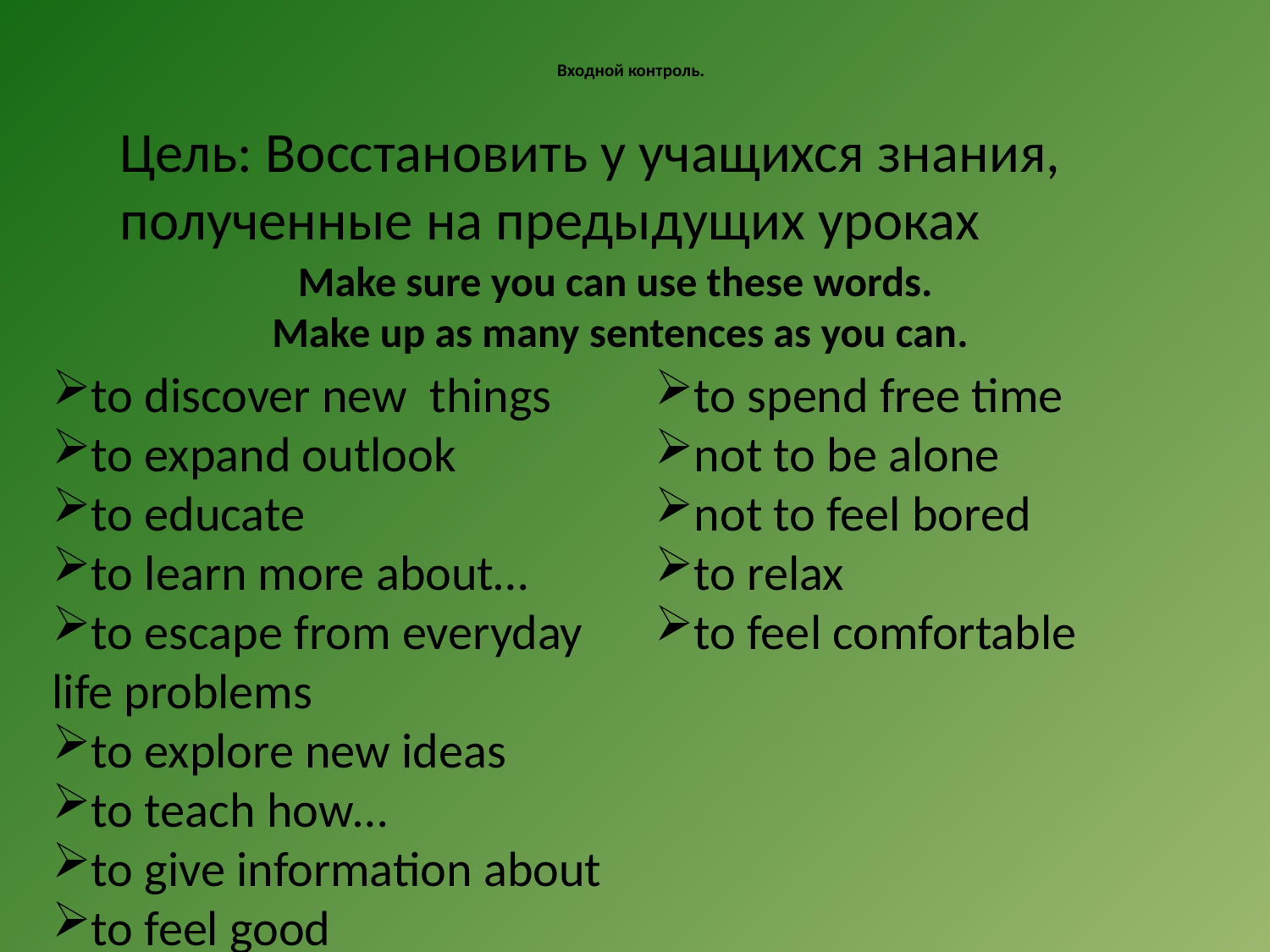

# Входной контроль.
	Цель: Восстановить у учащихся знания, полученные на предыдущих уроках

Make sure you can use these words.
Make up as many sentences as you can.

to discover new  things
to expand outlook
to educate
to learn more about…
to escape from everyday life problems
to explore new ideas
to teach how…
to give information about
to feel good
to make fun
to spend free time
not to be alone
not to feel bored
to relax
to feel comfortable